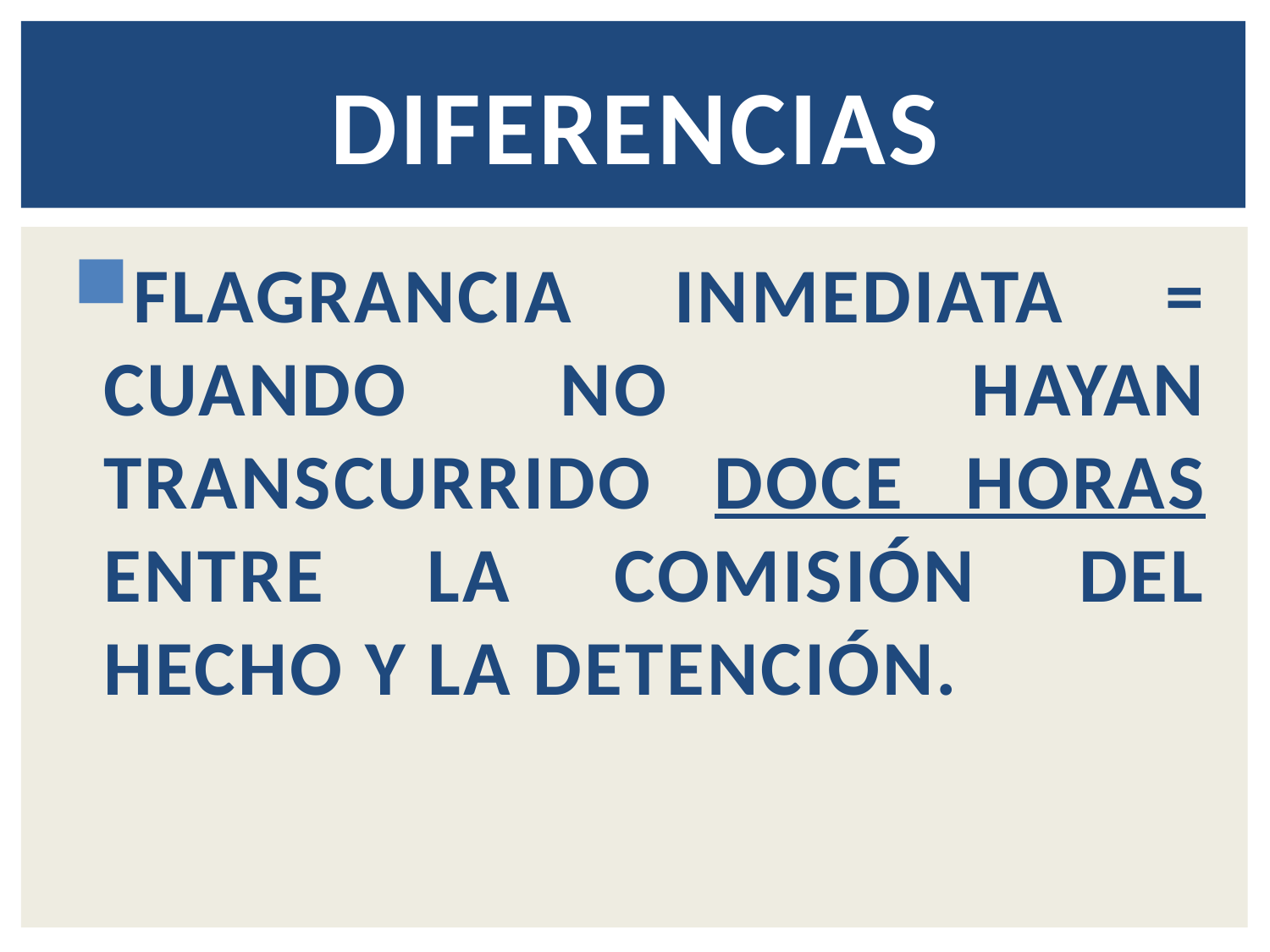

# diferencias
FLAGRANCIA INMEDIATA = CUANDO NO  HAYAN TRANSCURRIDO DOCE HORAS ENTRE LA COMISIÓN DEL HECHO Y LA DETENCIÓN.